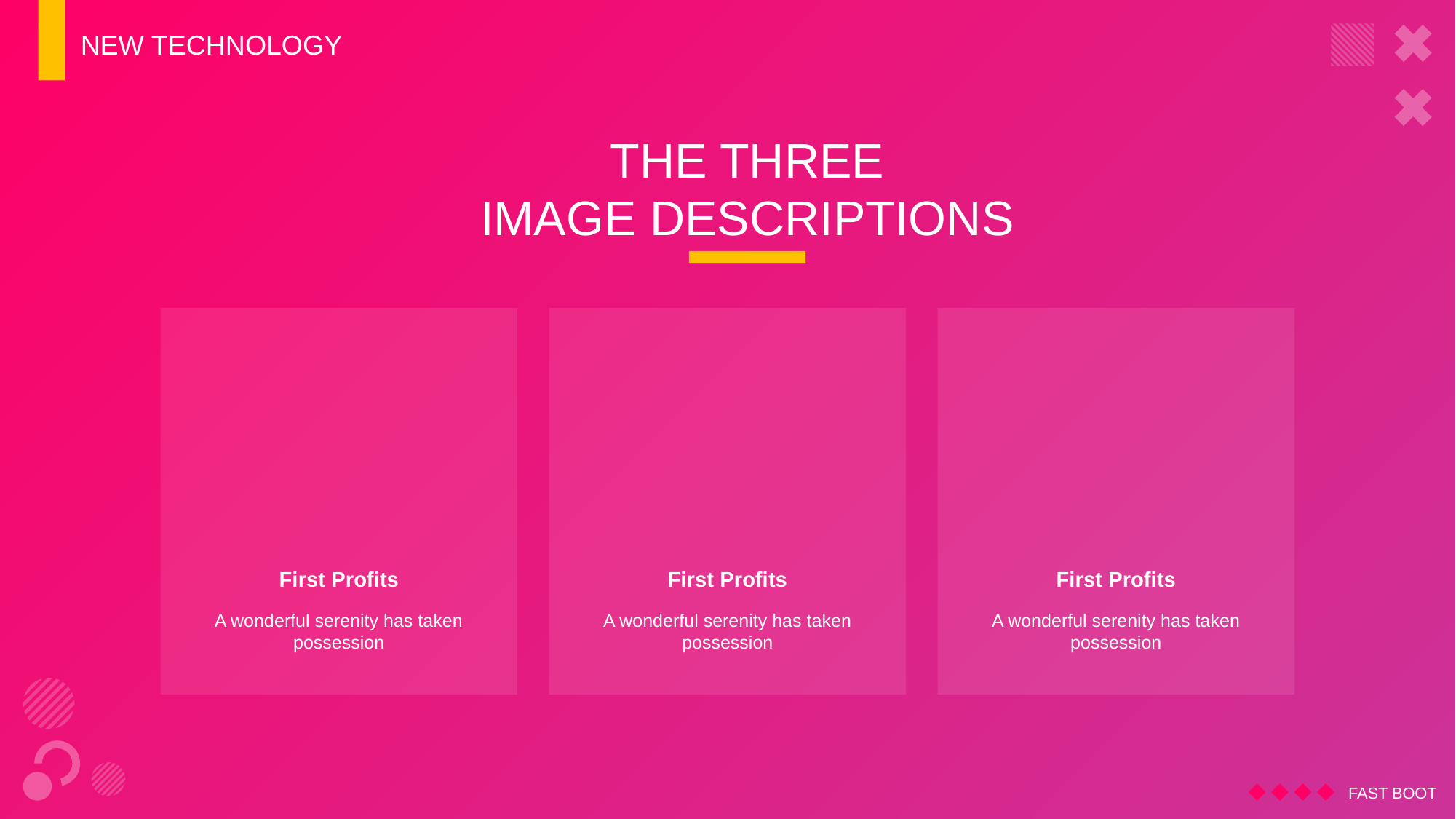

NEW TECHNOLOGY

THE THREE
IMAGE DESCRIPTIONS

First Profits
First Profits
First Profits
A wonderful serenity has taken possession
A wonderful serenity has taken possession
A wonderful serenity has taken possession

FAST BOOT